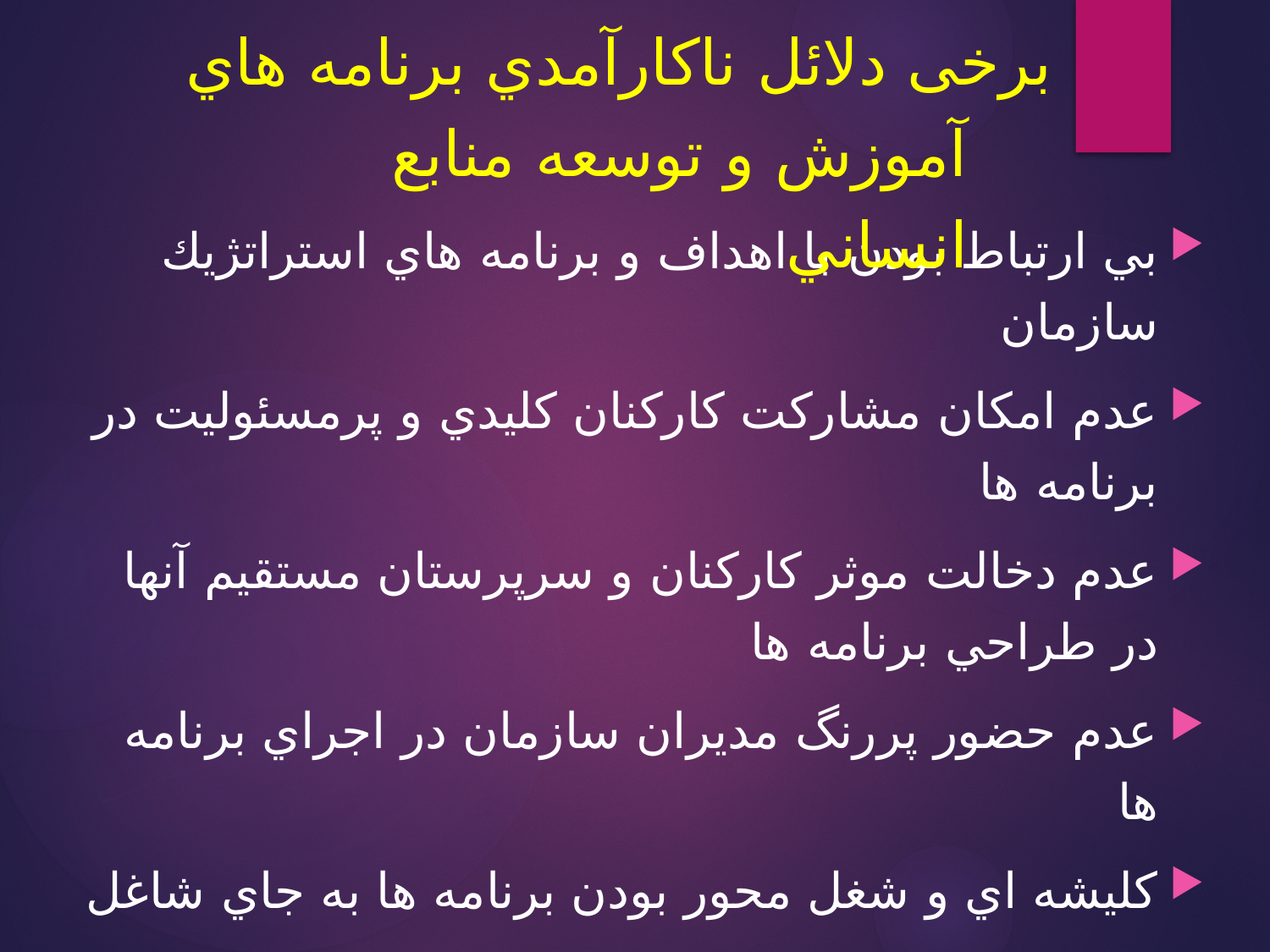

برخی دلائل ناکارآمدي برنامه هاي آموزش و توسعه منابع  انساني

بي ارتباط بودن با اهداف و برنامه هاي استراتژيك سازمان
عدم امكان مشاركت كاركنان كليدي و پرمسئوليت در برنامه ها
عدم دخالت موثر كاركنان و سرپرستان مستقيم آنها در طراحي برنامه ها
عدم حضور پررنگ مديران سازمان در اجراي برنامه ها
كليشه اي و شغل محور بودن برنامه ها به جاي شاغل محور بودن
فقدان سبك رهبري/ مديريتي مناسب و مقتضي، بويژه وقتي افراد توسعه مييابند.
فقدان فضا و مجال لازم و كافي براي بكارگيري آموخته ها در مقام عمل